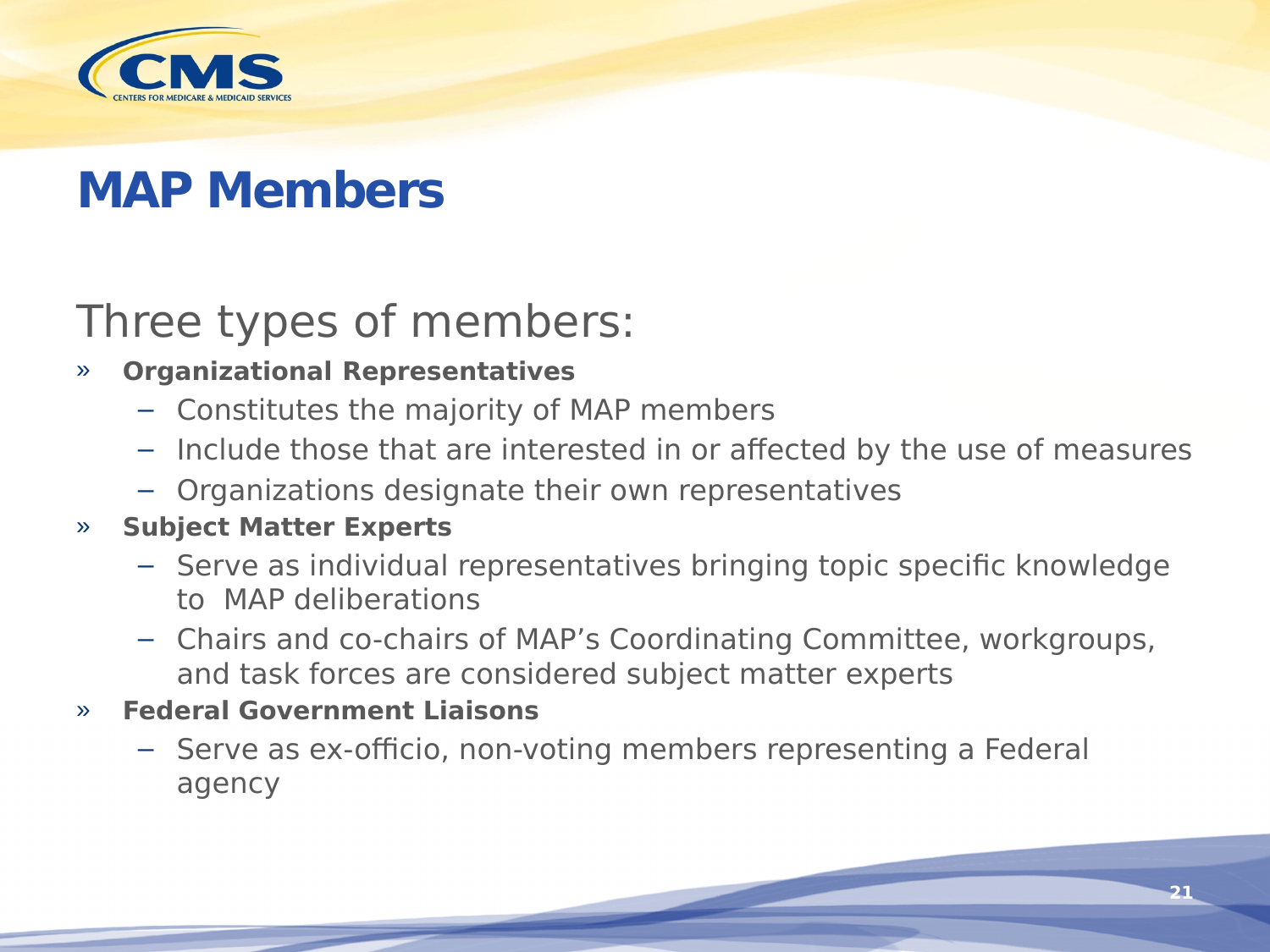

# MAP Members
Three types of members:
Organizational Representatives
Constitutes the majority of MAP members
Include those that are interested in or affected by the use of measures
Organizations designate their own representatives
Subject Matter Experts
Serve as individual representatives bringing topic specific knowledge to  MAP deliberations
Chairs and co-chairs of MAP’s Coordinating Committee, workgroups, and task forces are considered subject matter experts
Federal Government Liaisons
Serve as ex-officio, non-voting members representing a Federal agency

21